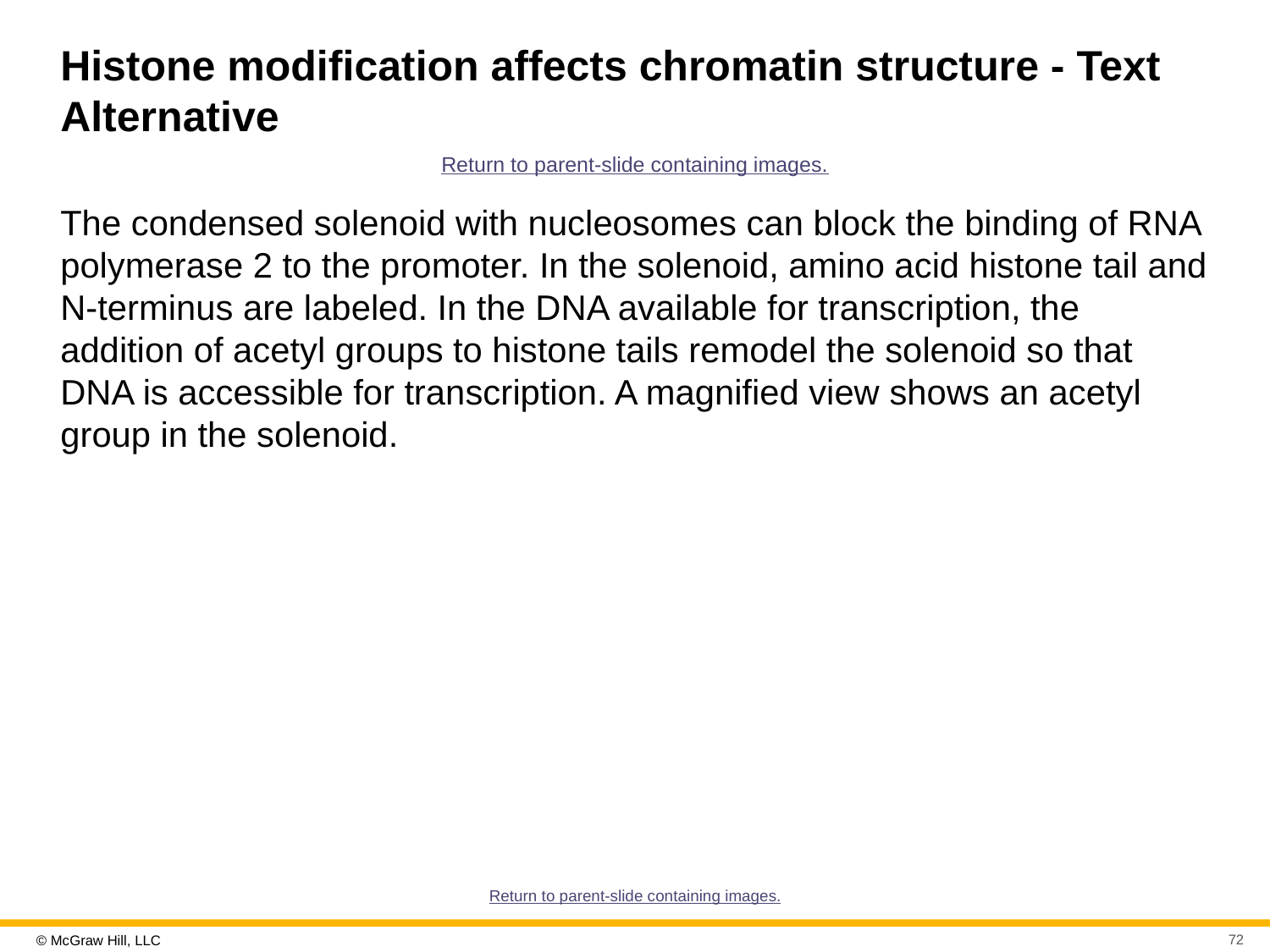

# Histone modification affects chromatin structure - Text Alternative
Return to parent-slide containing images.
The condensed solenoid with nucleosomes can block the binding of RNA polymerase 2 to the promoter. In the solenoid, amino acid histone tail and N-terminus are labeled. In the DNA available for transcription, the addition of acetyl groups to histone tails remodel the solenoid so that DNA is accessible for transcription. A magnified view shows an acetyl group in the solenoid.
Return to parent-slide containing images.
72